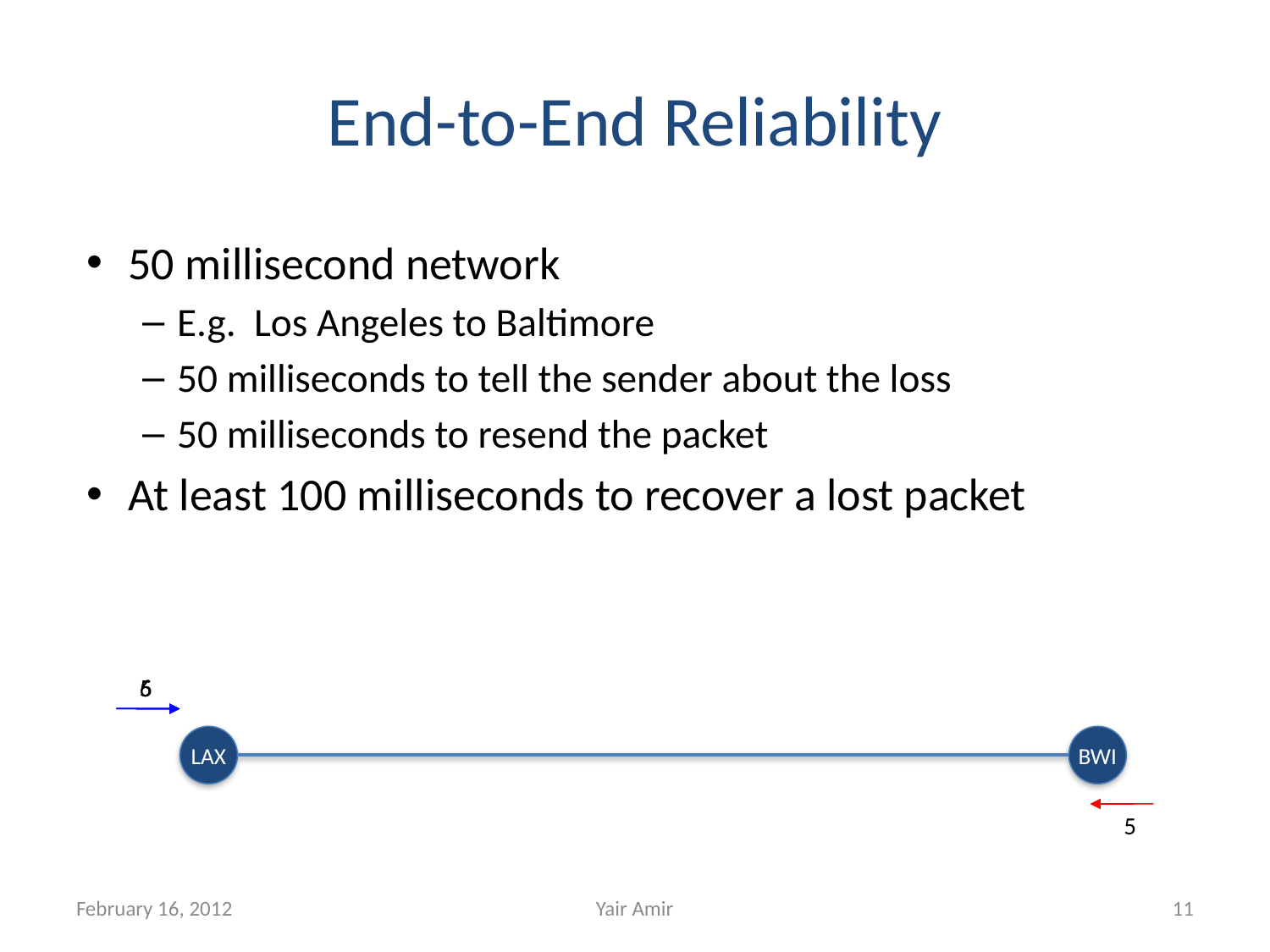

# End-to-End Reliability
50 millisecond network
E.g.  Los Angeles to Baltimore
50 milliseconds to tell the sender about the loss
50 milliseconds to resend the packet
At least 100 milliseconds to recover a lost packet
5

6

5

LAX
BWI

5
February 16, 2012
Yair Amir
11